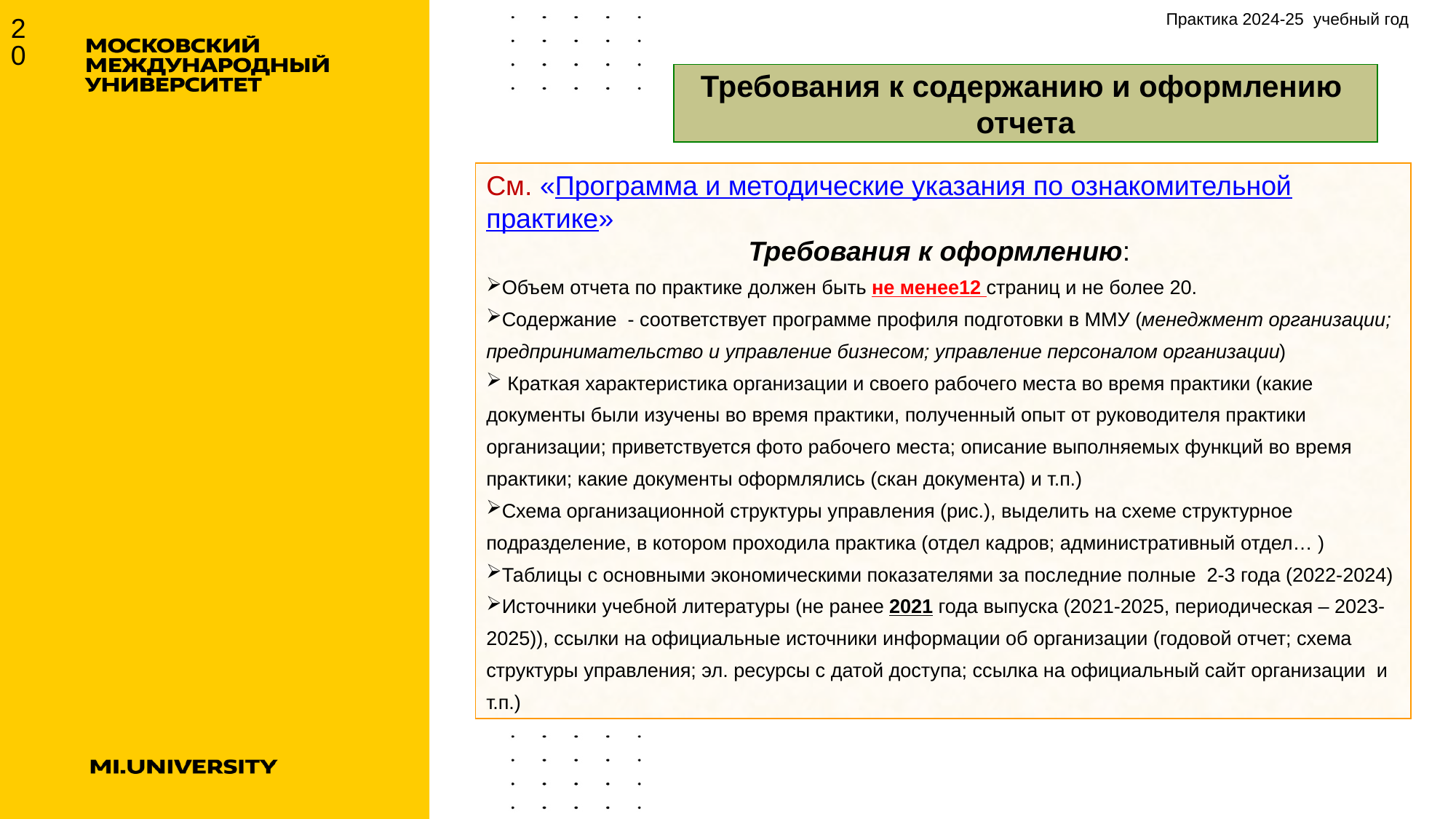

20
Практика 2024-25  учебный год
Требования к содержанию и оформлению  отчета
См. «Программа и методические указания по ознакомительной практике»
Требования к оформлению:
Объем отчета по практике должен быть не менее12 страниц и не более 20.
Содержание  - соответствует программе профиля подготовки в ММУ (менеджмент организации; предпринимательство и управление бизнесом; управление персоналом организации)
 Краткая характеристика организации и своего рабочего места во время практики (какие документы были изучены во время практики, полученный опыт от руководителя практики организации; приветствуется фото рабочего места; описание выполняемых функций во время практики; какие документы оформлялись (скан документа) и т.п.)
Схема организационной структуры управления (рис.), выделить на схеме структурное подразделение, в котором проходила практика (отдел кадров; административный отдел… )
Таблицы с основными экономическими показателями за последние полные  2-3 года (2022-2024)
Источники учебной литературы (не ранее 2021 года выпуска (2021-2025, периодическая – 2023-2025)), ссылки на официальные источники информации об организации (годовой отчет; схема структуры управления; эл. ресурсы с датой доступа; ссылка на официальный сайт организации  и т.п.)